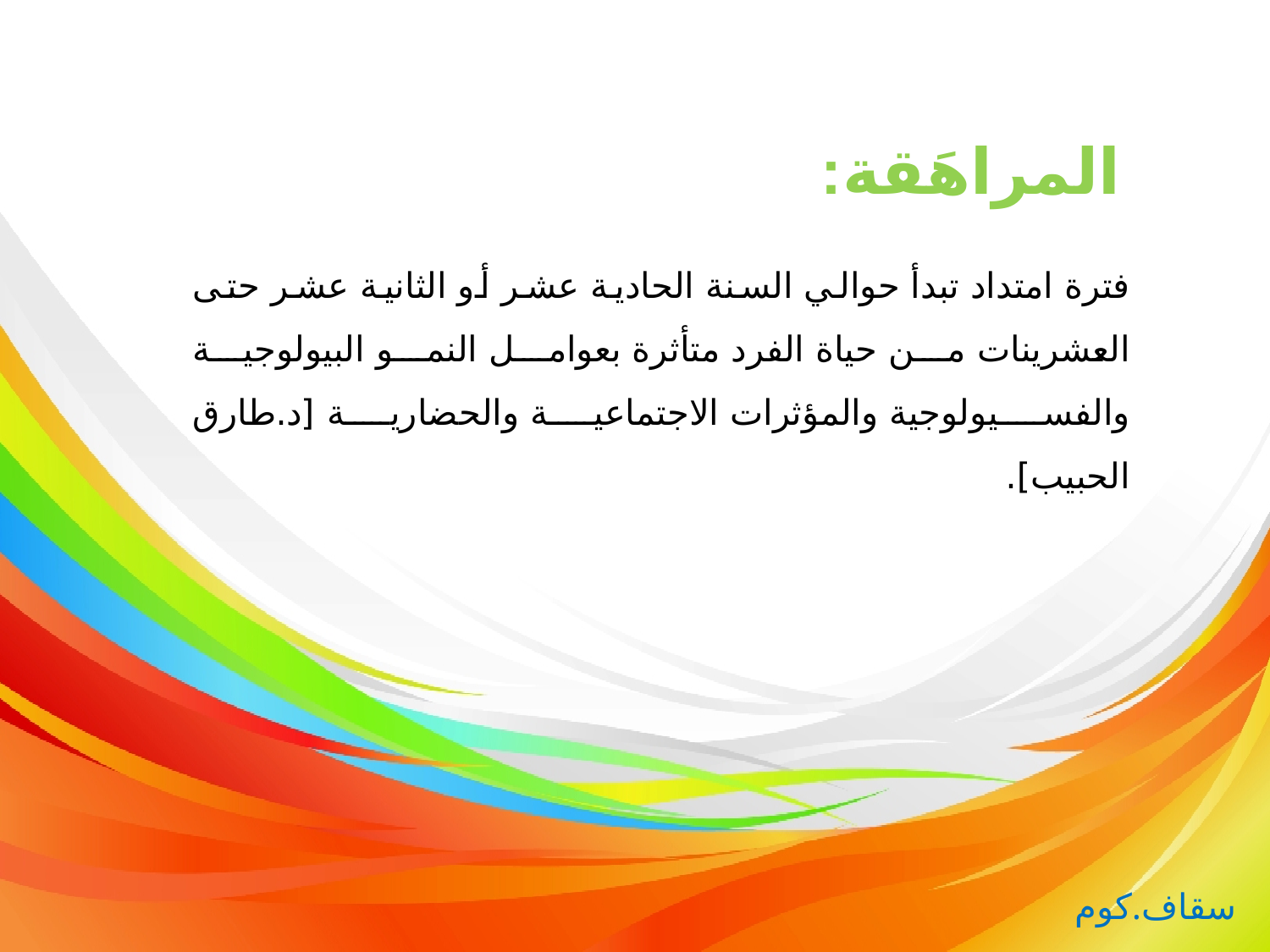

المراهَقة:

فترة امتداد تبدأ حوالي السنة الحادية عشر أو الثانية عشر حتى العشرينات من حياة الفرد متأثرة بعوامل النمو البيولوجية والفسيولوجية والمؤثرات الاجتماعية والحضارية [د.طارق الحبيب].